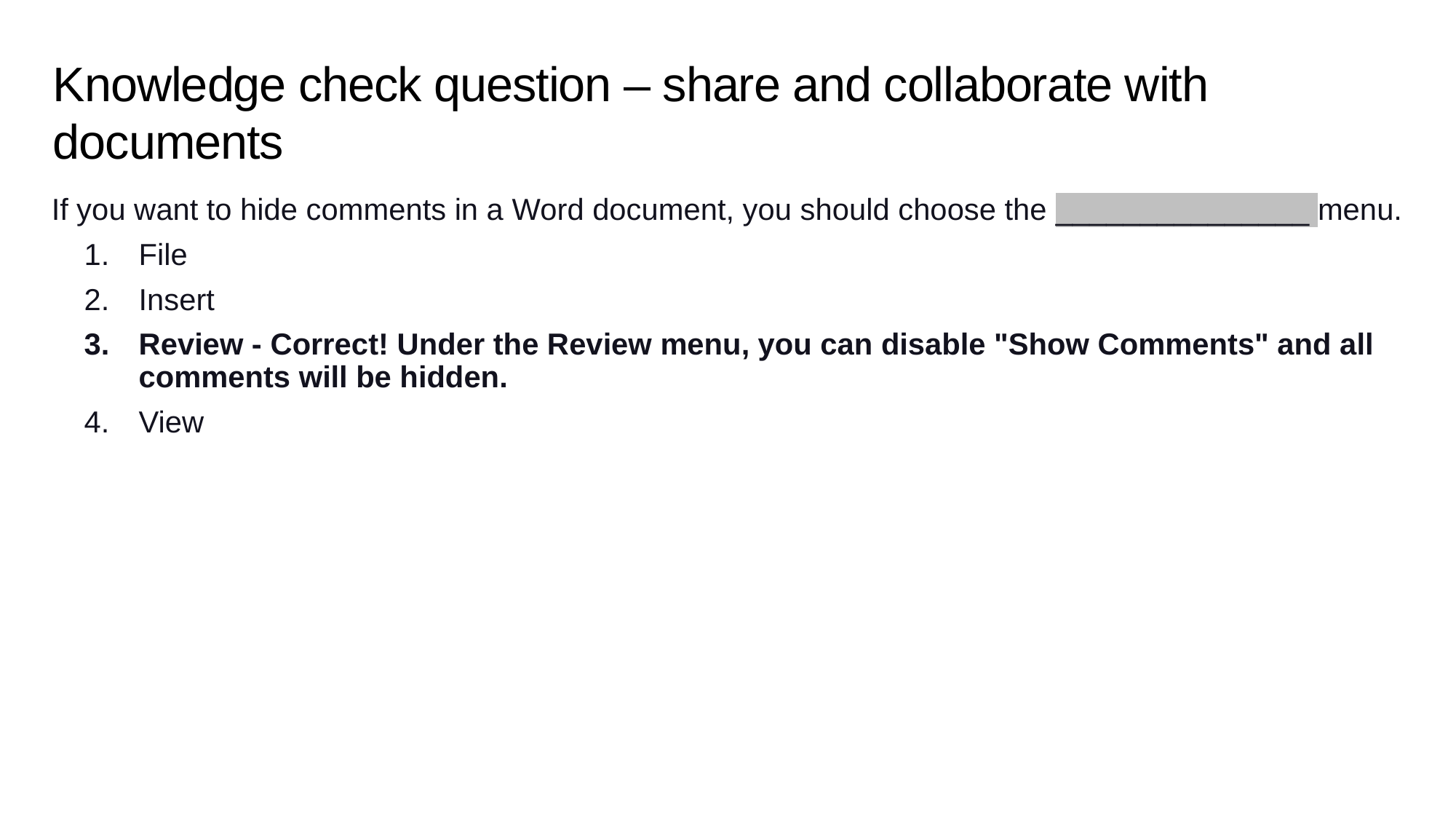

# Knowledge check question – share and collaborate with documents
If you want to hide comments in a Word document, you should choose the _______________ menu.
File
Insert
Review - Correct! Under the Review menu, you can disable "Show Comments" and all comments will be hidden.
View